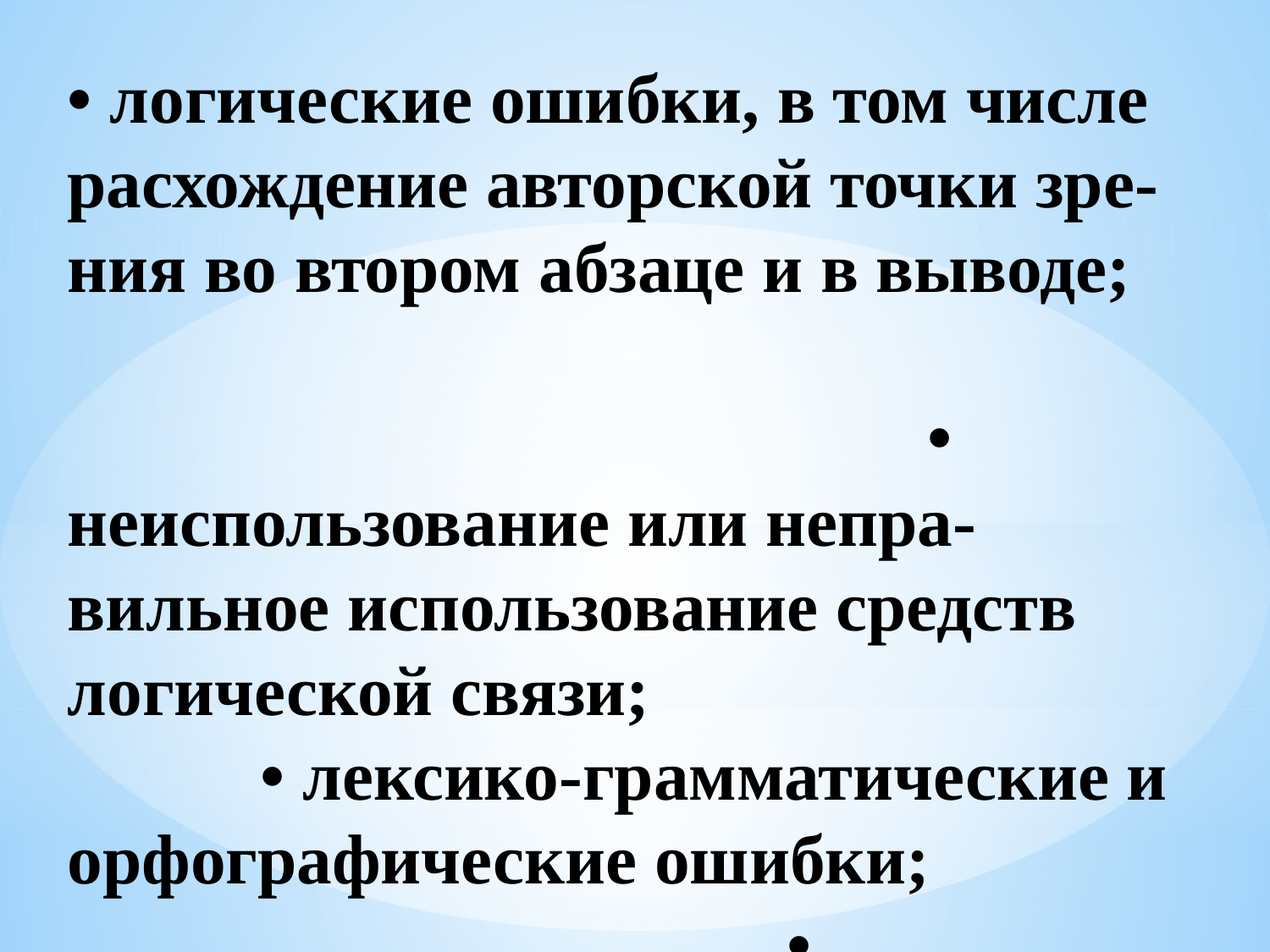

• логические ошибки, в том числе расхождение авторской точки зре-ния во втором абзаце и в выводе;                                                                                                                   • неиспользование или непра-вильное использование средств логической связи;                                         • лексико-грамматические и орфографические ошибки;                                                       • несоблюдение требуемого объема (200–250 слов).